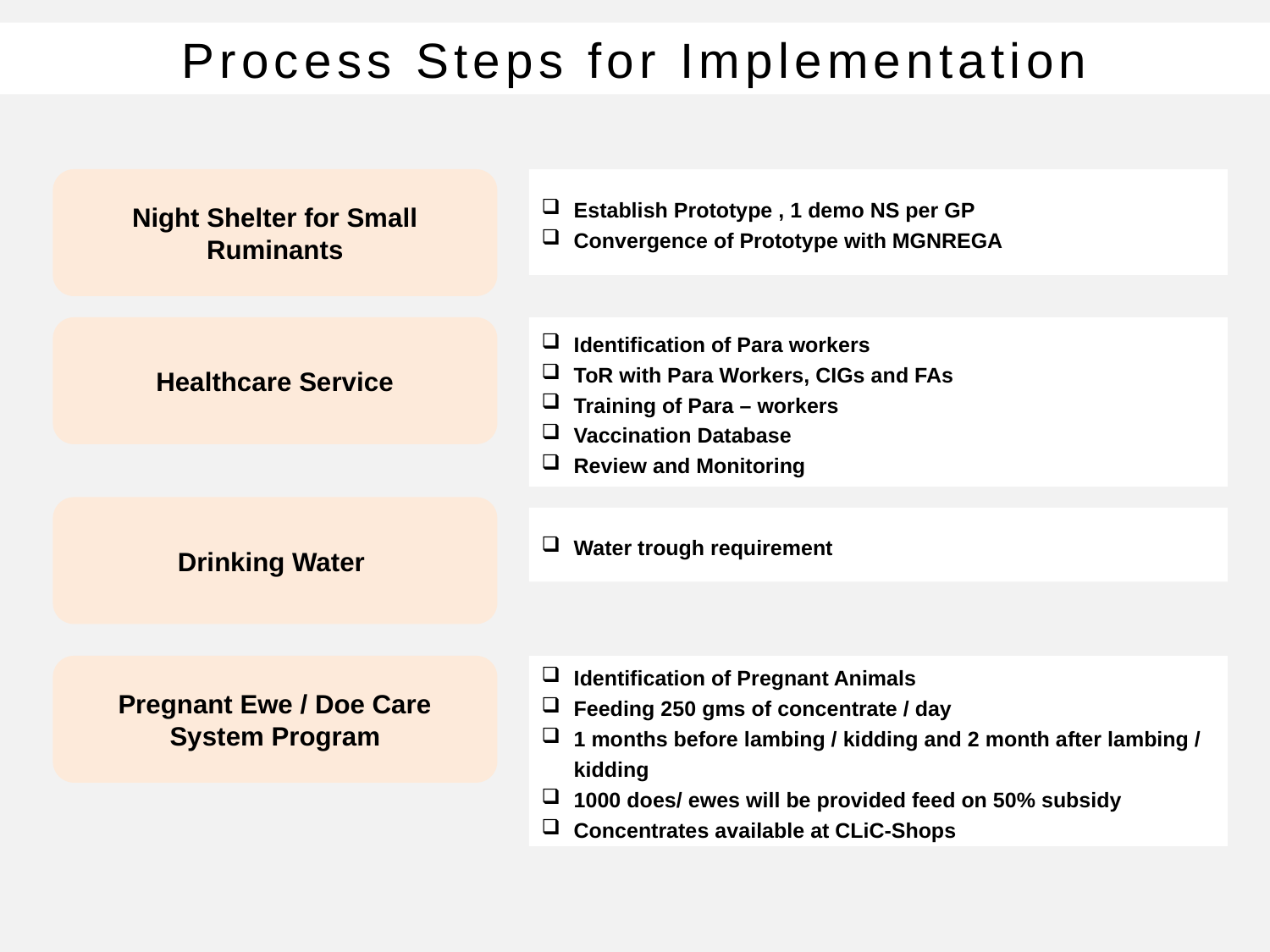

Process Steps for Implementation
Night Shelter for Small Ruminants
Establish Prototype , 1 demo NS per GP
Convergence of Prototype with MGNREGA
Healthcare Service
Identification of Para workers
ToR with Para Workers, CIGs and FAs
Training of Para – workers
Vaccination Database
Review and Monitoring
Drinking Water
Water trough requirement
Pregnant Ewe / Doe Care System Program
Identification of Pregnant Animals
Feeding 250 gms of concentrate / day
1 months before lambing / kidding and 2 month after lambing / kidding
1000 does/ ewes will be provided feed on 50% subsidy
Concentrates available at CLiC-Shops